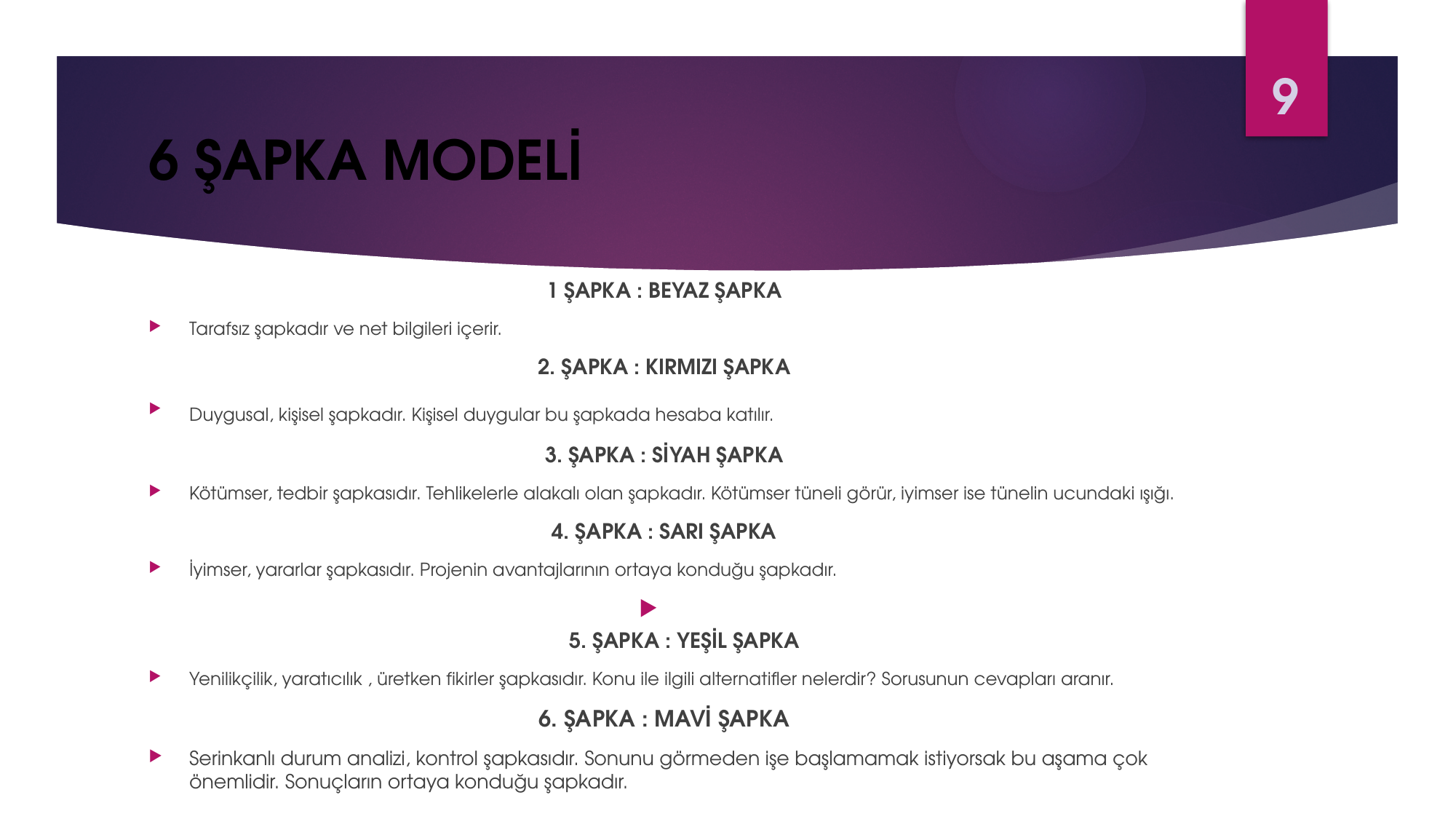

9
# 6 ŞAPKA MODELİ
1 ŞAPKA : BEYAZ ŞAPKA
Tarafsız şapkadır ve net bilgileri içerir.
2. ŞAPKA : KIRMIZI ŞAPKA
Duygusal, kişisel şapkadır. Kişisel duygular bu şapkada hesaba katılır.
3. ŞAPKA : SİYAH ŞAPKA
Kötümser, tedbir şapkasıdır. Tehlikelerle alakalı olan şapkadır. Kötümser tüneli görür, iyimser ise tünelin ucundaki ışığı.
4. ŞAPKA : SARI ŞAPKA
İyimser, yararlar şapkasıdır. Projenin avantajlarının ortaya konduğu şapkadır.
5. ŞAPKA : YEŞİL ŞAPKA
Yenilikçilik, yaratıcılık , üretken fikirler şapkasıdır. Konu ile ilgili alternatifler nelerdir? Sorusunun cevapları aranır.
6. ŞAPKA : MAVİ ŞAPKA
Serinkanlı durum analizi, kontrol şapkasıdır. Sonunu görmeden işe başlamamak istiyorsak bu aşama çok önemlidir. Sonuçların ortaya konduğu şapkadır.